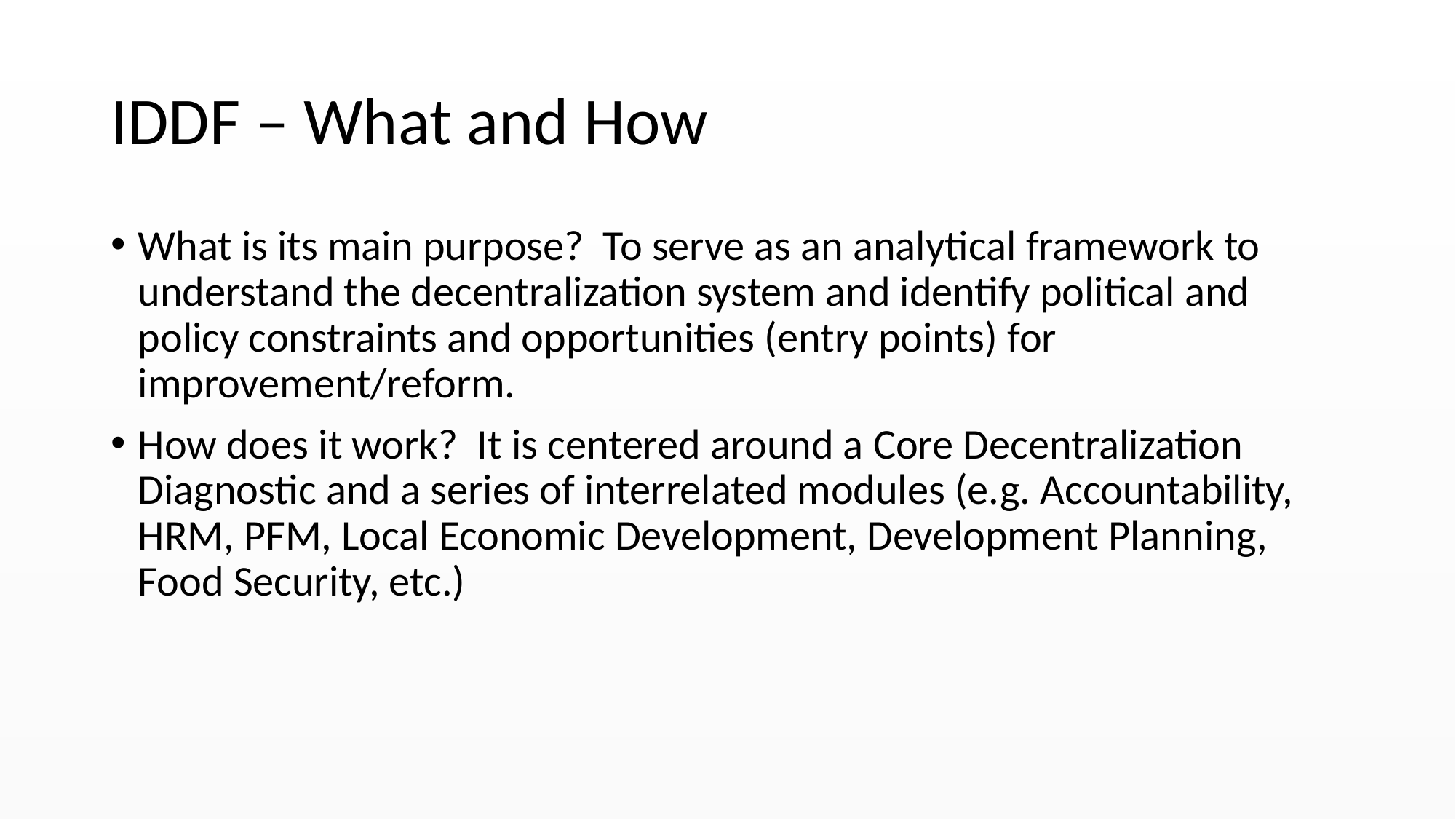

# IDDF – What and How
What is its main purpose?  To serve as an analytical framework to understand the decentralization system and identify political and policy constraints and opportunities (entry points) for improvement/reform.
How does it work?  It is centered around a Core Decentralization Diagnostic and a series of interrelated modules (e.g. Accountability, HRM, PFM, Local Economic Development, Development Planning, Food Security, etc.)